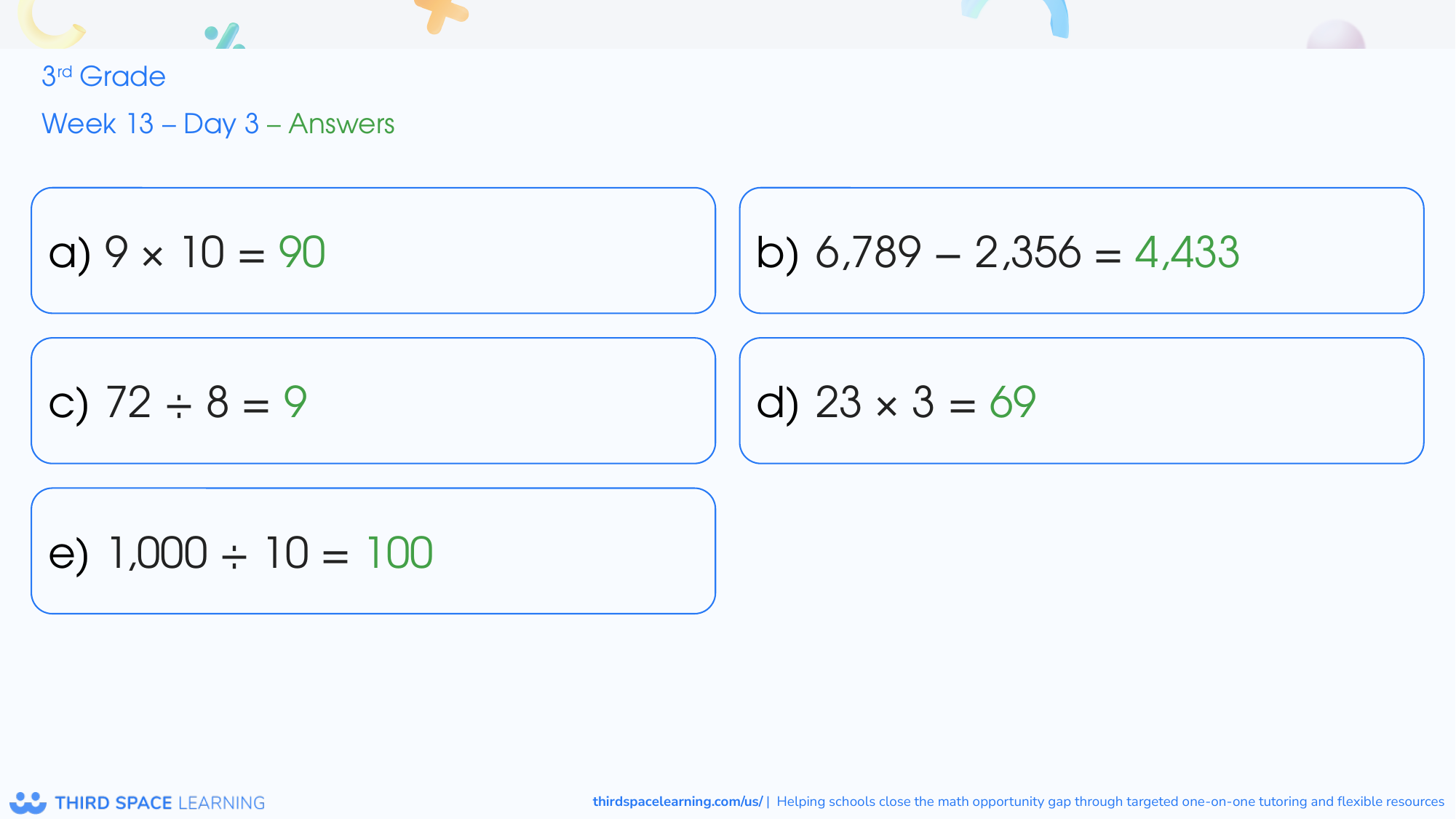

3rd Grade
Week 13 – Day 3 – Answers
9 × 10 = 90
6,789 − 2,356 = 4,433
72 ÷ 8 = 9
23 × 3 = 69
1,000 ÷ 10 = 100